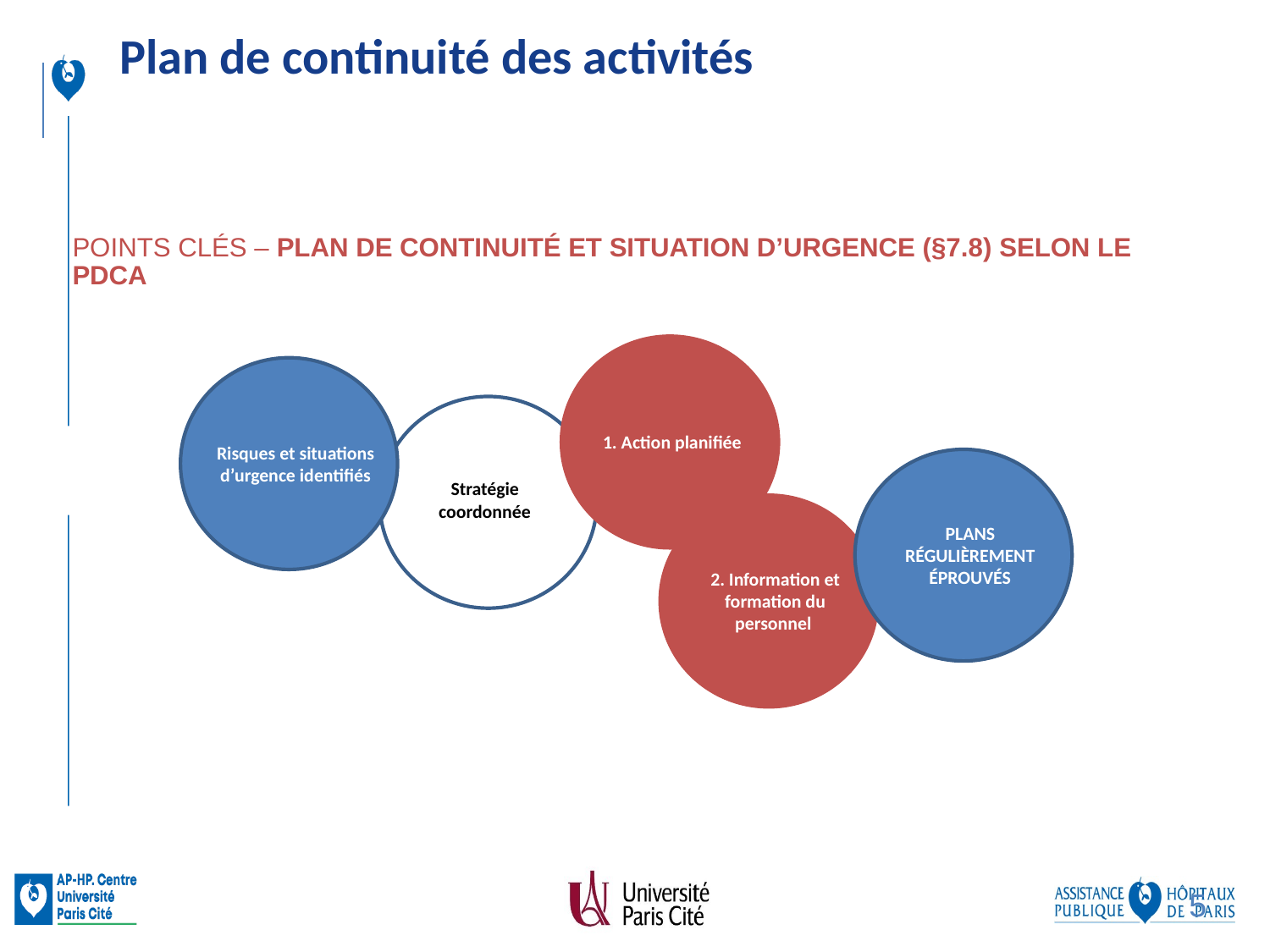

# Plan de continuité des activités
Points clés – plan de continuité et situation d’urgence (§7.8) selon le pdca

1. Action planifiée

Risques et situations d’urgence identifiés

Stratégie coordonnée

PLANS RÉGULIÈREMENT ÉPROUVÉS

2. Information et formation du personnel
5